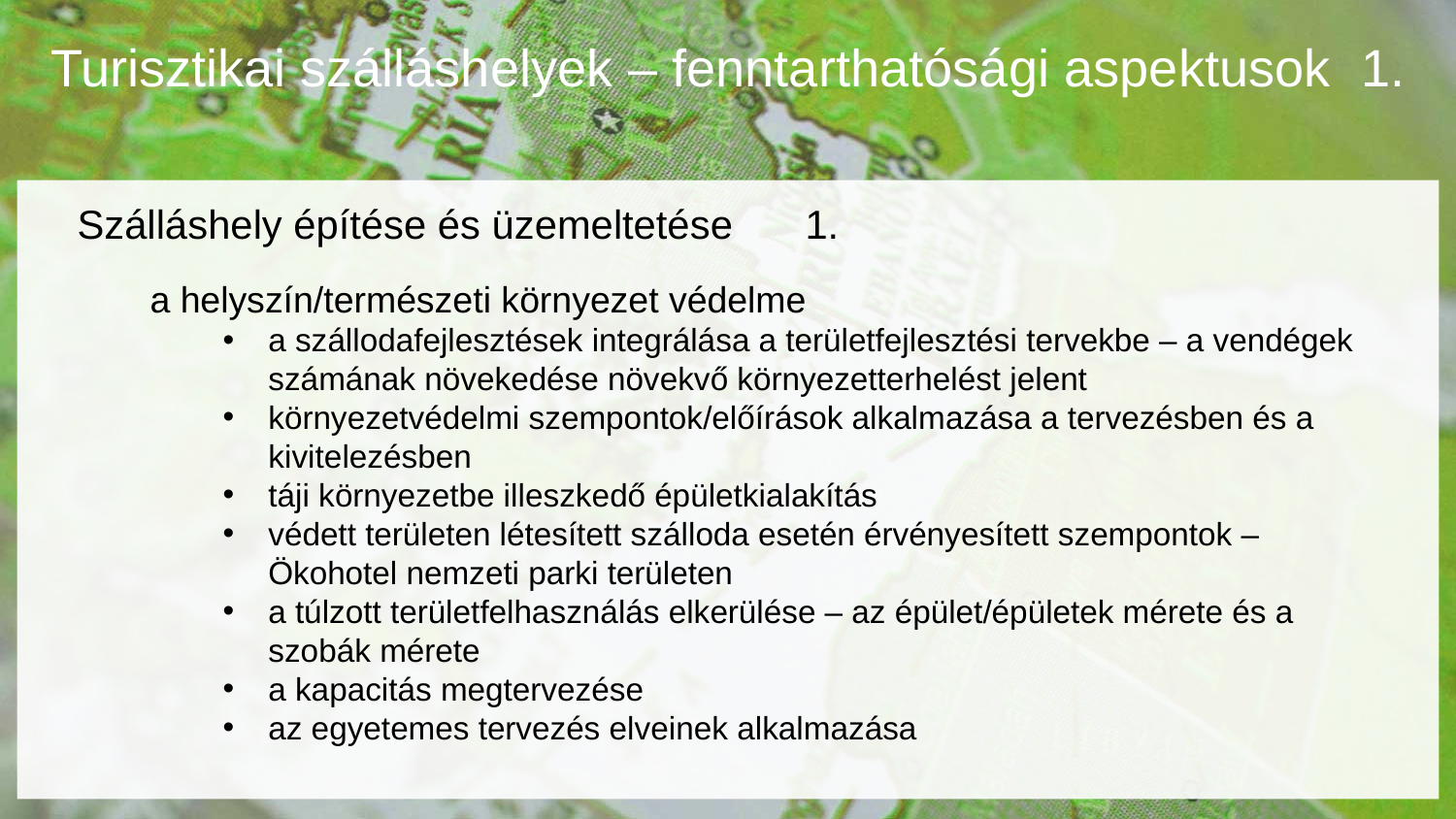

Turisztikai szálláshelyek – fenntarthatósági aspektusok	1.
Szálláshely építése és üzemeltetése	1.

a helyszín/természeti környezet védelme
a szállodafejlesztések integrálása a területfejlesztési tervekbe – a vendégek számának növekedése növekvő környezetterhelést jelent
környezetvédelmi szempontok/előírások alkalmazása a tervezésben és a kivitelezésben
táji környezetbe illeszkedő épületkialakítás
védett területen létesített szálloda esetén érvényesített szempontok – Ökohotel nemzeti parki területen
a túlzott területfelhasználás elkerülése – az épület/épületek mérete és a szobák mérete
a kapacitás megtervezése
az egyetemes tervezés elveinek alkalmazása